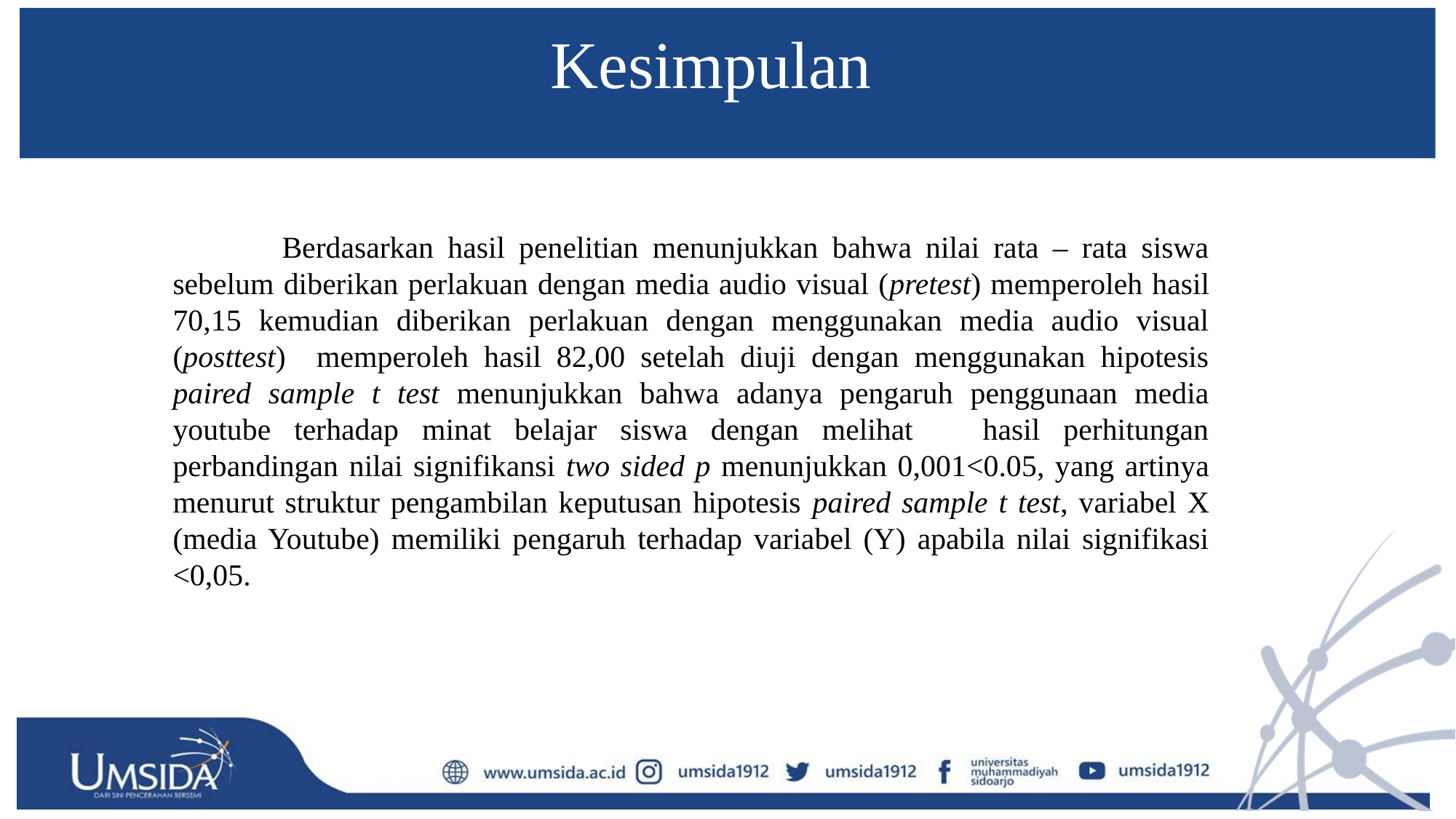

# Kesimpulan
	Berdasarkan hasil penelitian menunjukkan bahwa nilai rata – rata siswa sebelum diberikan perlakuan dengan media audio visual (pretest) memperoleh hasil 70,15 kemudian diberikan perlakuan dengan menggunakan media audio visual (posttest)  memperoleh hasil 82,00 setelah diuji dengan menggunakan hipotesis paired sample t test menunjukkan bahwa adanya pengaruh penggunaan media youtube terhadap minat belajar siswa dengan melihat   hasil perhitungan perbandingan nilai signifikansi two sided p menunjukkan 0,001<0.05, yang artinya menurut struktur pengambilan keputusan hipotesis paired sample t test, variabel X (media Youtube) memiliki pengaruh terhadap variabel (Y) apabila nilai signifikasi <0,05.